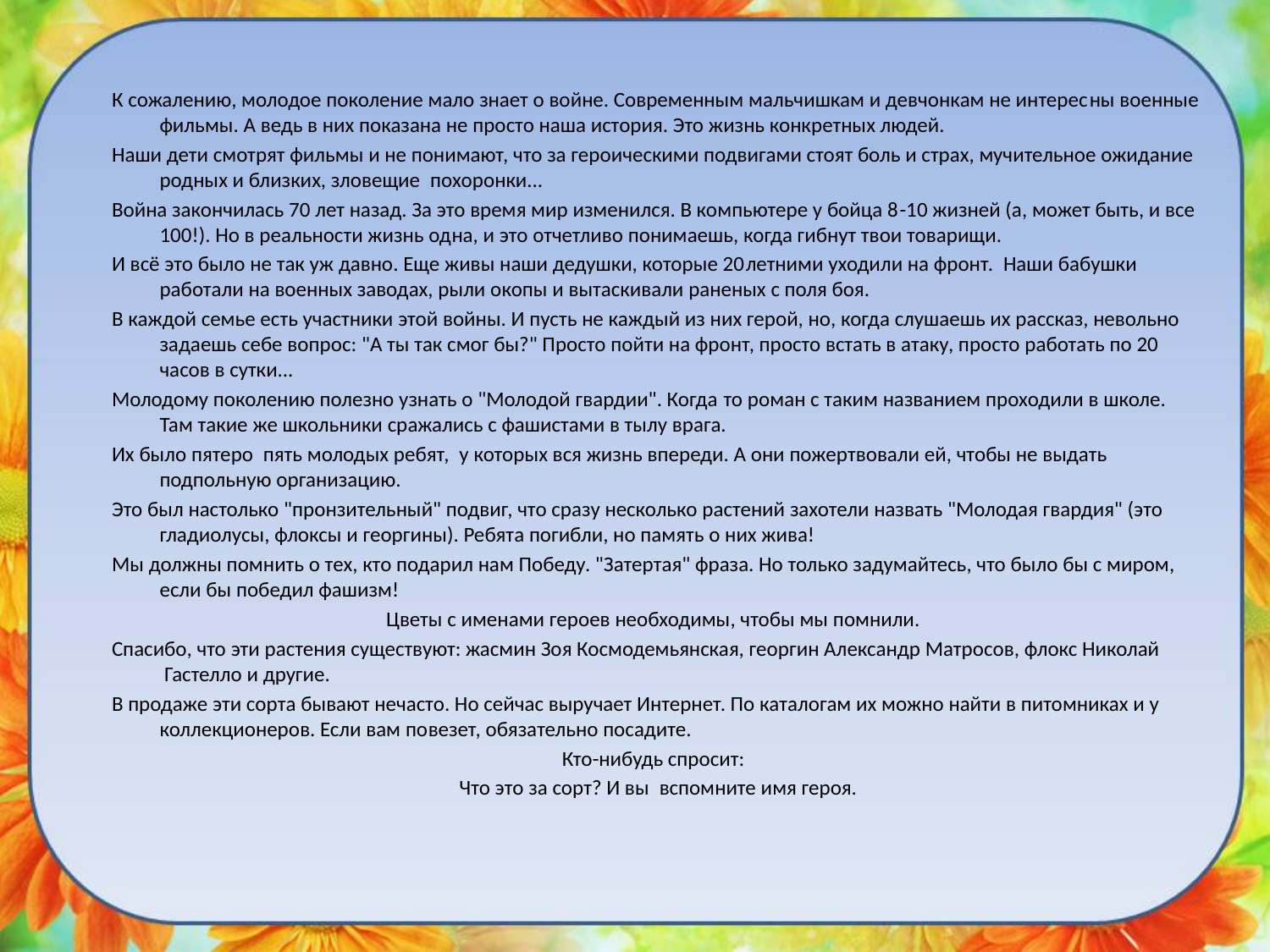

К сожалению, молодое поколение мало знает о войне. Современным мальчишкам и девчонкам не интерес­ны военные фильмы. А ведь в них показана не просто наша история. Это жизнь конкретных людей.
Наши дети смотрят фильмы и не понимают, что за героическими подвигами стоят боль и страх, мучительное ожидание родных и близких, зловещие  похоронки...
Война закончилась 70 лет назад. За это время мир изменился. В компьютере у бойца 8­-10 жизней (а, может быть, и все 100!). Но в реальности жизнь од­на, и это отчетливо понимаешь, когда гибнут твои товарищи.
И всё это было не так уж давно. Еще живы наши дедушки, которые 20­летними уходили на фронт.  Наши бабушки работали на военных заводах, рыли окопы и вытаскивали раненых с поля боя.
В каждой семье есть участники этой войны. И пусть не каждый из них герой, но, когда слушаешь их рассказ, невольно задаешь себе вопрос: "А ты так смог бы?" Просто пойти на фронт, просто встать в атаку, просто работать по 20 часов в сутки...
Молодому поколению полезно узнать о "Молодой гвардии". Когда­ то роман с таким названием проходили в школе. Там такие же школьники сражались с фашистами в тылу врага.
Их было пятеро ­ пять молодых ребят,  у которых вся жизнь впереди. А они пожертвовали ей, чтобы не выдать подпольную организацию.
Это был настолько "пронзительный" подвиг, что сразу несколько растений захотели назвать "Молодая гвардия" (это гладиолусы, флоксы и георгины). Ребята погибли, но память о них жива!
Мы должны помнить о тех, кто подарил нам Победу. "Затертая" фраза. Но только задумайтесь, что было бы с миром, если бы победил фашизм!
Цветы с именами героев необходимы, чтобы мы помнили.
Спасибо, что эти растения существуют: жасмин Зоя Космодемьянская, георгин Александр Матросов, флокс Николай  Гастелло и другие.
В продаже эти сорта бывают нечасто. Но сейчас выручает Интернет. По каталогам их можно найти в питомниках и у коллекционеров. Если вам по­везет, обязательно посадите.
Кто­-нибудь спросит:
­ Что это за сорт? И вы  вспомните имя героя.